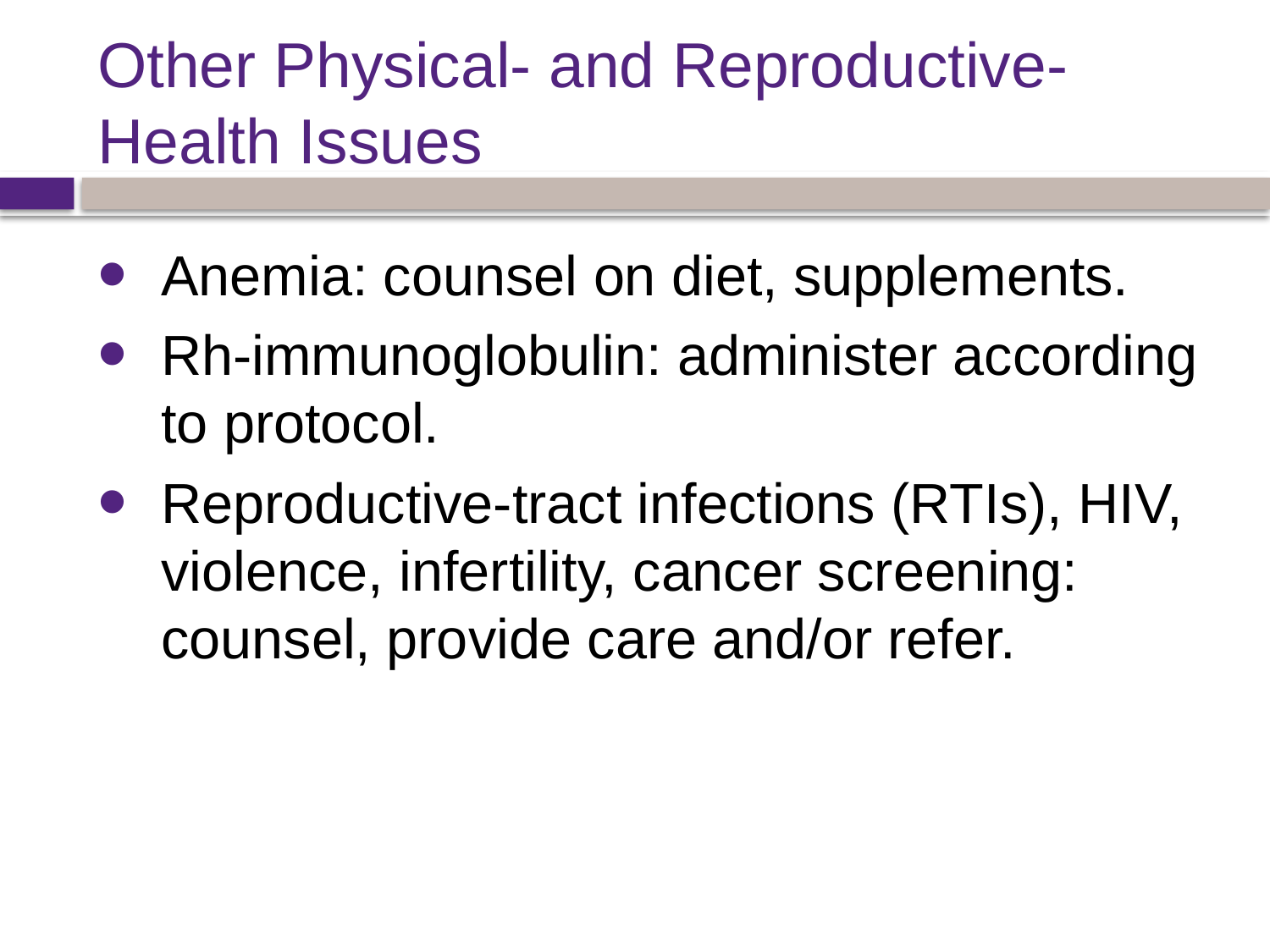

# Other Physical- and Reproductive-Health Issues
Anemia: counsel on diet, supplements.
Rh-immunoglobulin: administer according to protocol.
Reproductive-tract infections (RTIs), HIV, violence, infertility, cancer screening: counsel, provide care and/or refer.